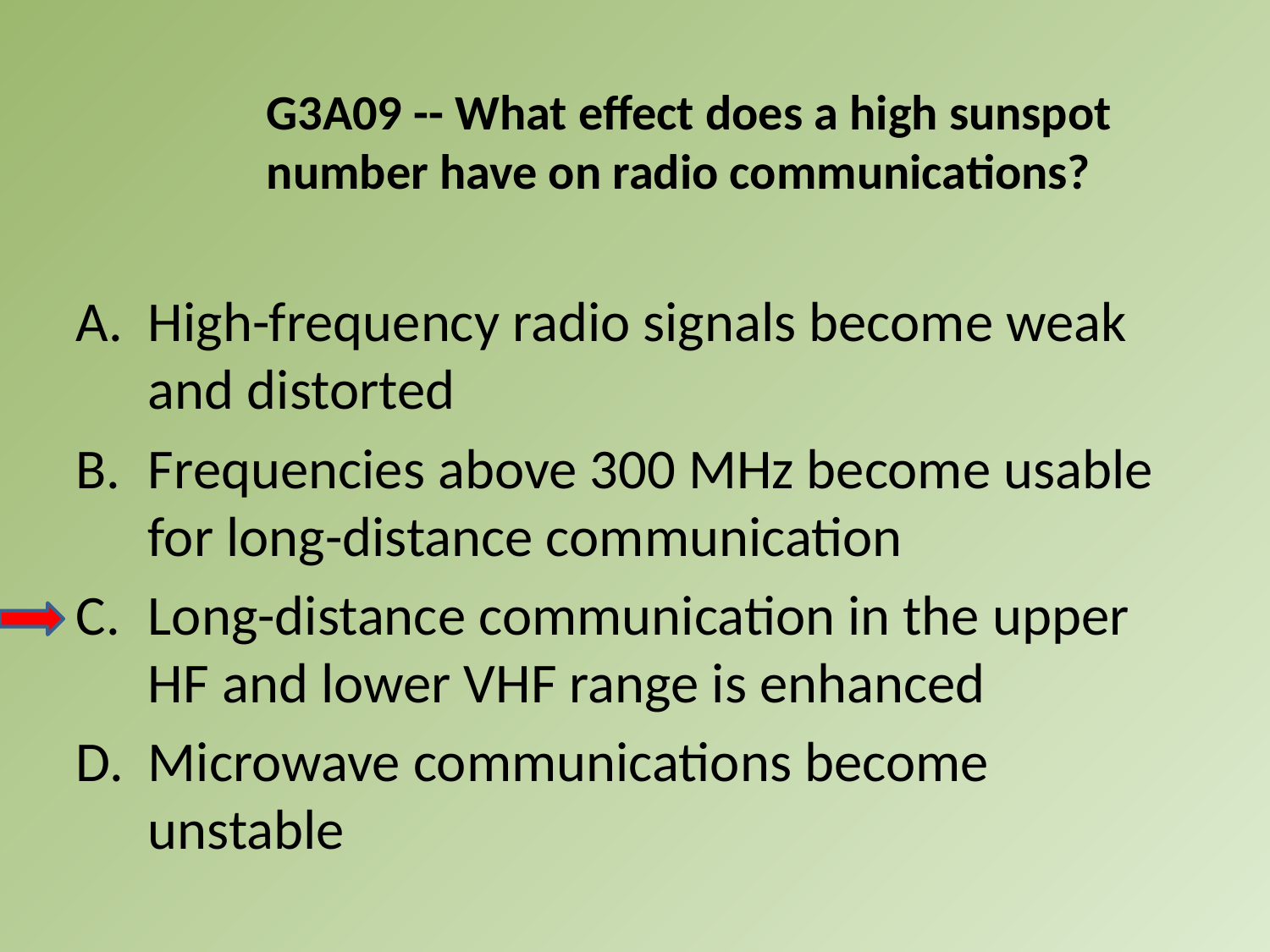

G3A09 -- What effect does a high sunspot
number have on radio communications?
A.	High-frequency radio signals become weak and distorted
B.	Frequencies above 300 MHz become usable for long-distance communication
C.	Long-distance communication in the upper HF and lower VHF range is enhanced
D.	Microwave communications become unstable